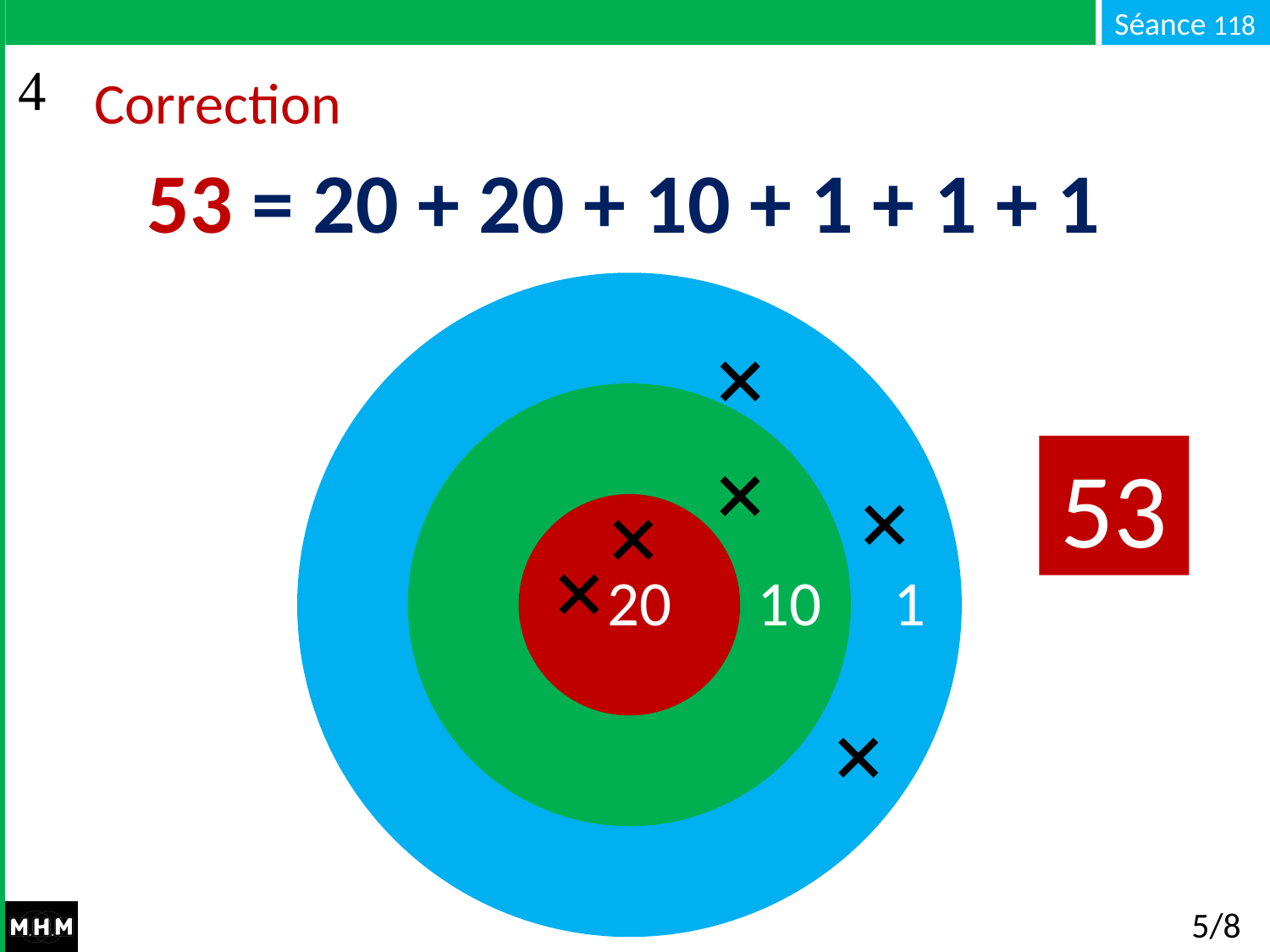

# Correction
53 = 20 + 20 + 10 + 1 + 1 + 1

53

20      10     1

5/8